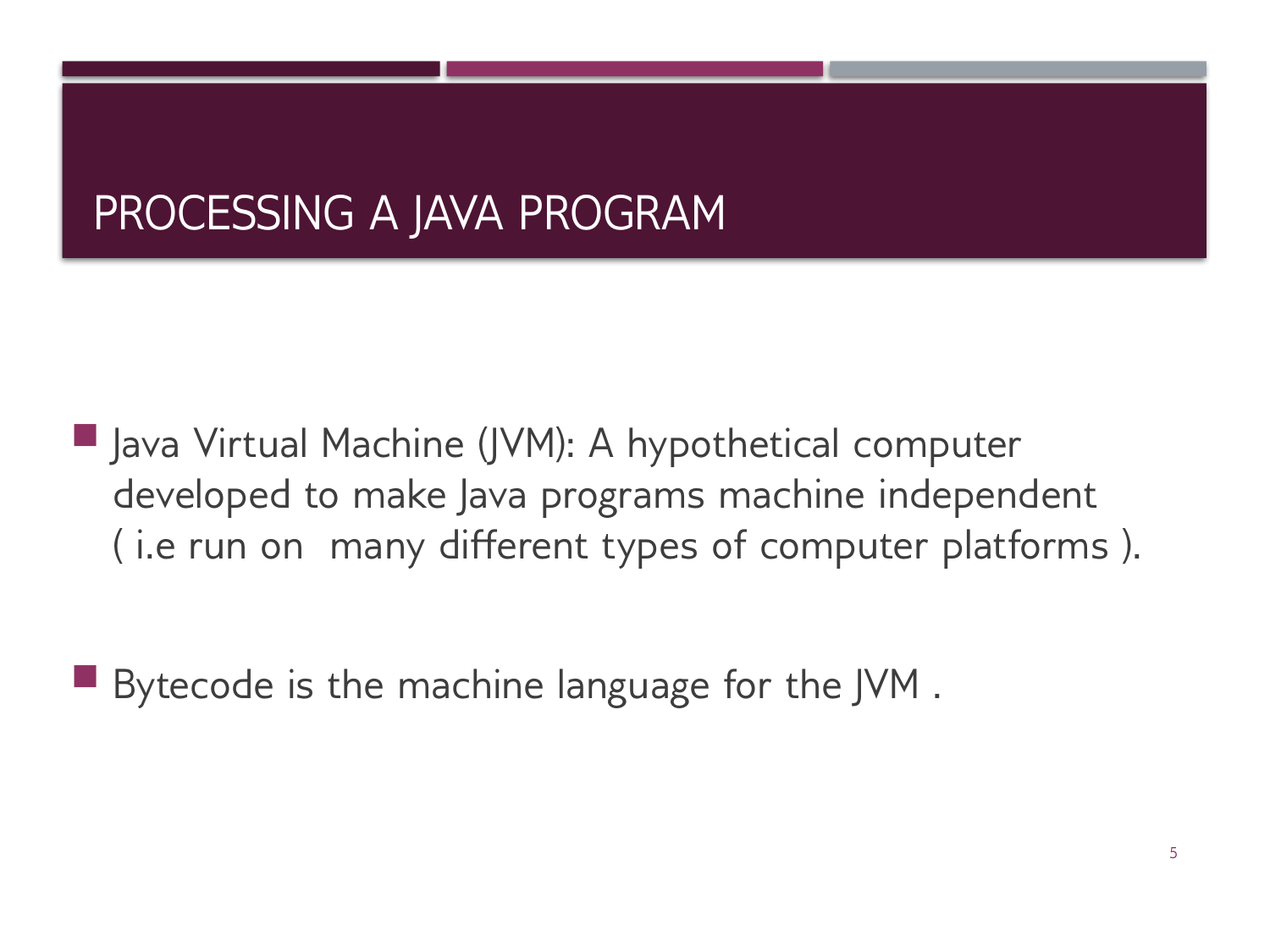

# Processing a Java Program
Java Virtual Machine (JVM): A hypothetical computer developed to make Java programs machine independent ( i.e run on  many different types of computer platforms ).

Bytecode is the machine language for the JVM .
5